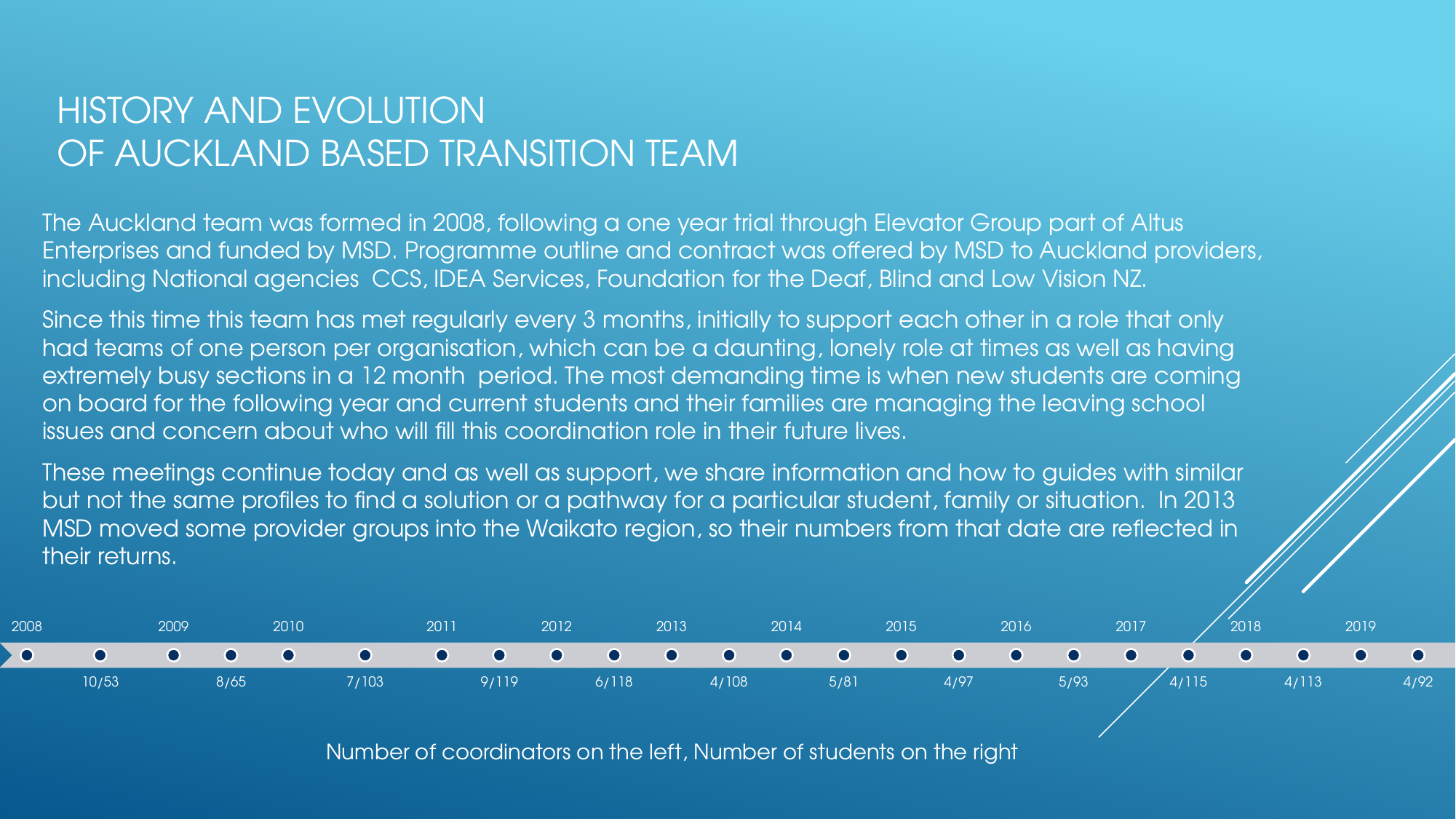

# History and evolution of Auckland based transition team
The Auckland team was formed in 2008, following a one year trial through Elevator Group part of Altus Enterprises and funded by MSD. Programme outline and contract was offered by MSD to Auckland providers, including National agencies  CCS, IDEA Services, Foundation for the Deaf, Blind and Low Vision NZ.
Since this time this team has met regularly every 3 months, initially to support each other in a role that only had teams of one person per organisation, which can be a daunting, lonely role at times as well as having extremely busy sections in a 12 month  period. The most demanding time is when new students are coming on board for the following year and current students and their families are managing the leaving school issues and concern about who will fill this coordination role in their future lives.
These meetings continue today and as well as support, we share information and how to guides with similar but not the same profiles to find a solution or a pathway for a particular student, family or situation.  In 2013 MSD moved some provider groups into the Waikato region, so their numbers from that date are reflected in their returns.

2008
10/53
2009
8/65
2010
7/103
2011
9/119
2012
6/118
2013
4/108
2014
5/81
2015
4/97
2016
5/93
2017
4/115
2018
4/113
2019
4/92

Number of coordinators on the left, Number of students on the right